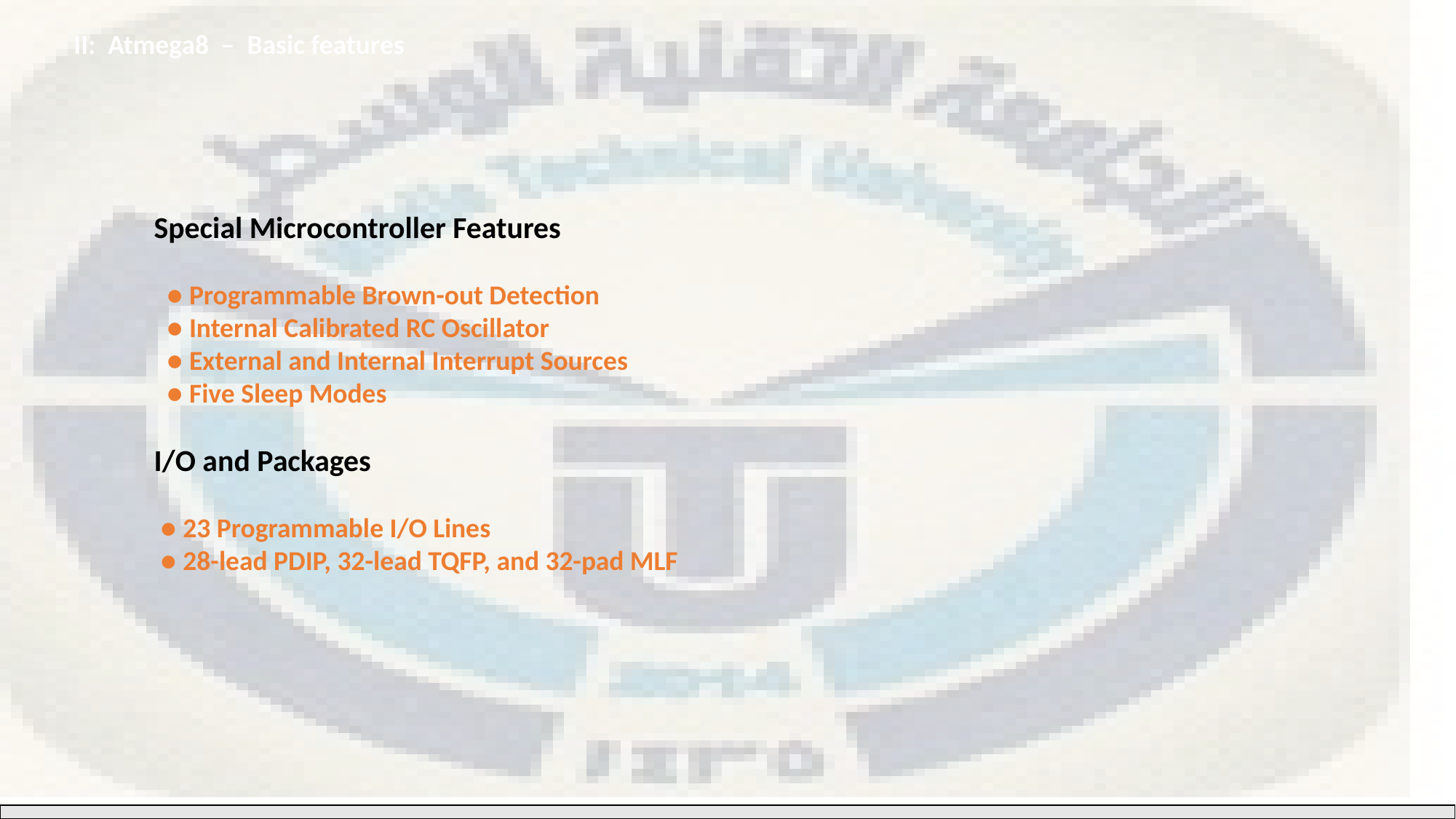

II:  Atmega8  –  Basic features
Special Microcontroller Features

  ● Programmable Brown-out Detection
  ● Internal Calibrated RC Oscillator
  ● External and Internal Interrupt Sources
  ● Five Sleep Modes

I/O and Packages

 ● 23 Programmable I/O Lines
 ● 28-lead PDIP, 32-lead TQFP, and 32-pad MLF